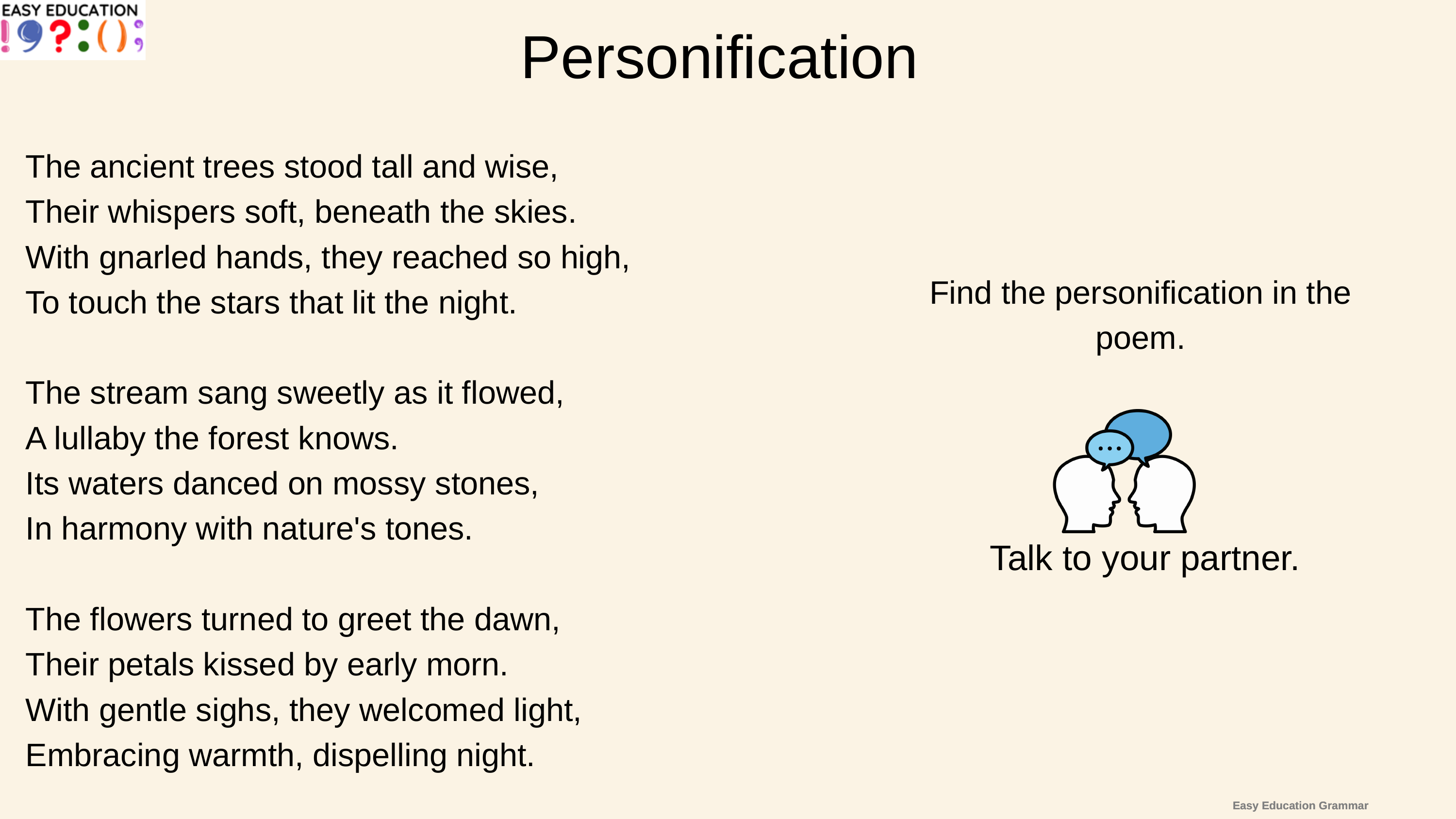

Personification
The ancient trees stood tall and wise,
Their whispers soft, beneath the skies.
With gnarled hands, they reached so high,
To touch the stars that lit the night.

The stream sang sweetly as it flowed,
A lullaby the forest knows.
Its waters danced on mossy stones,
In harmony with nature's tones.

The flowers turned to greet the dawn,
Their petals kissed by early morn.
With gentle sighs, they welcomed light,
Embracing warmth, dispelling night.
Find the personification in the poem.

Talk to your partner.